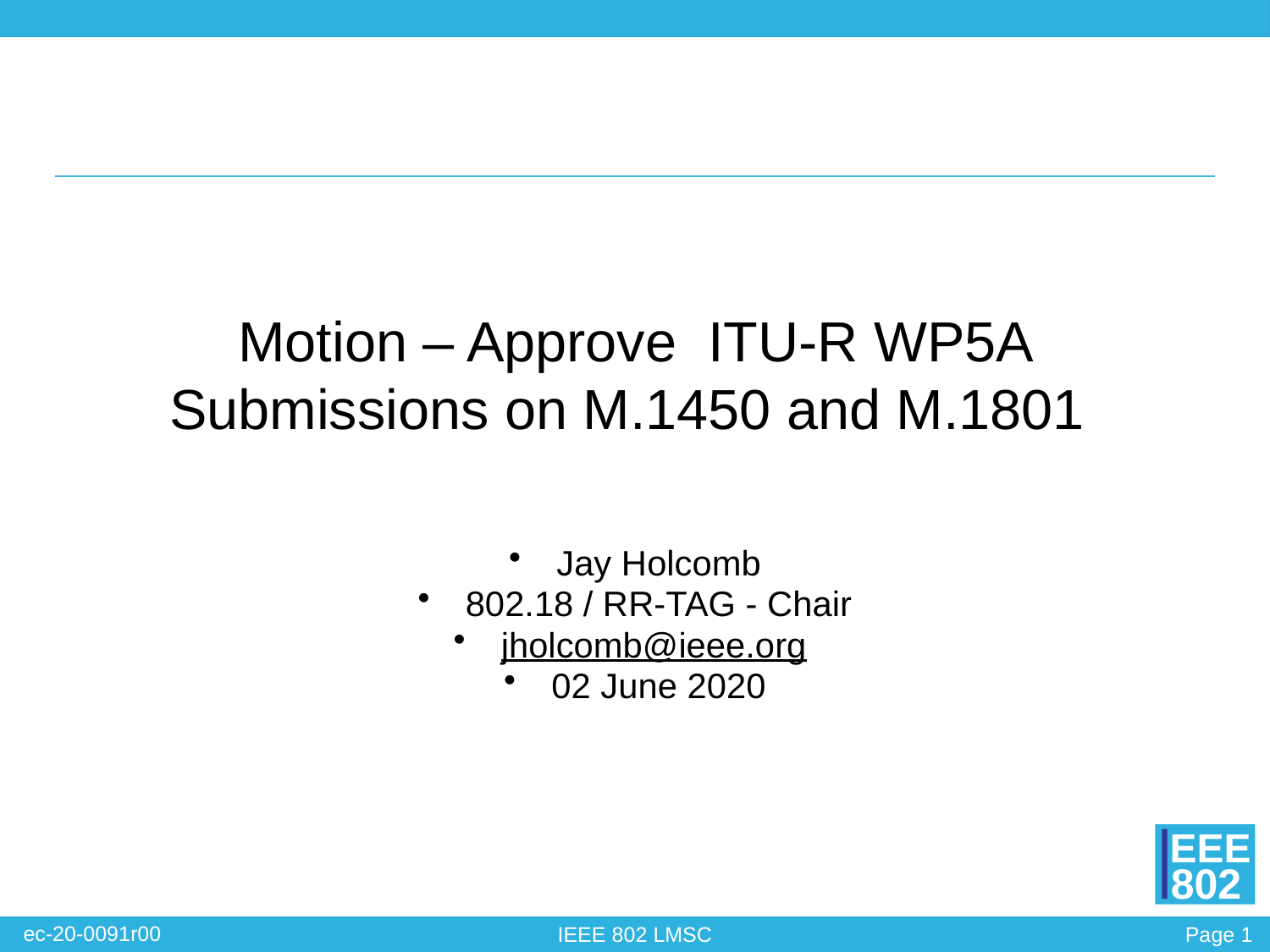

Motion – Approve  ITU-R WP5A Submissions on M.1450 and M.1801
Jay Holcomb
802.18 / RR-TAG - Chair
jholcomb@ieee.org
02 June 2020